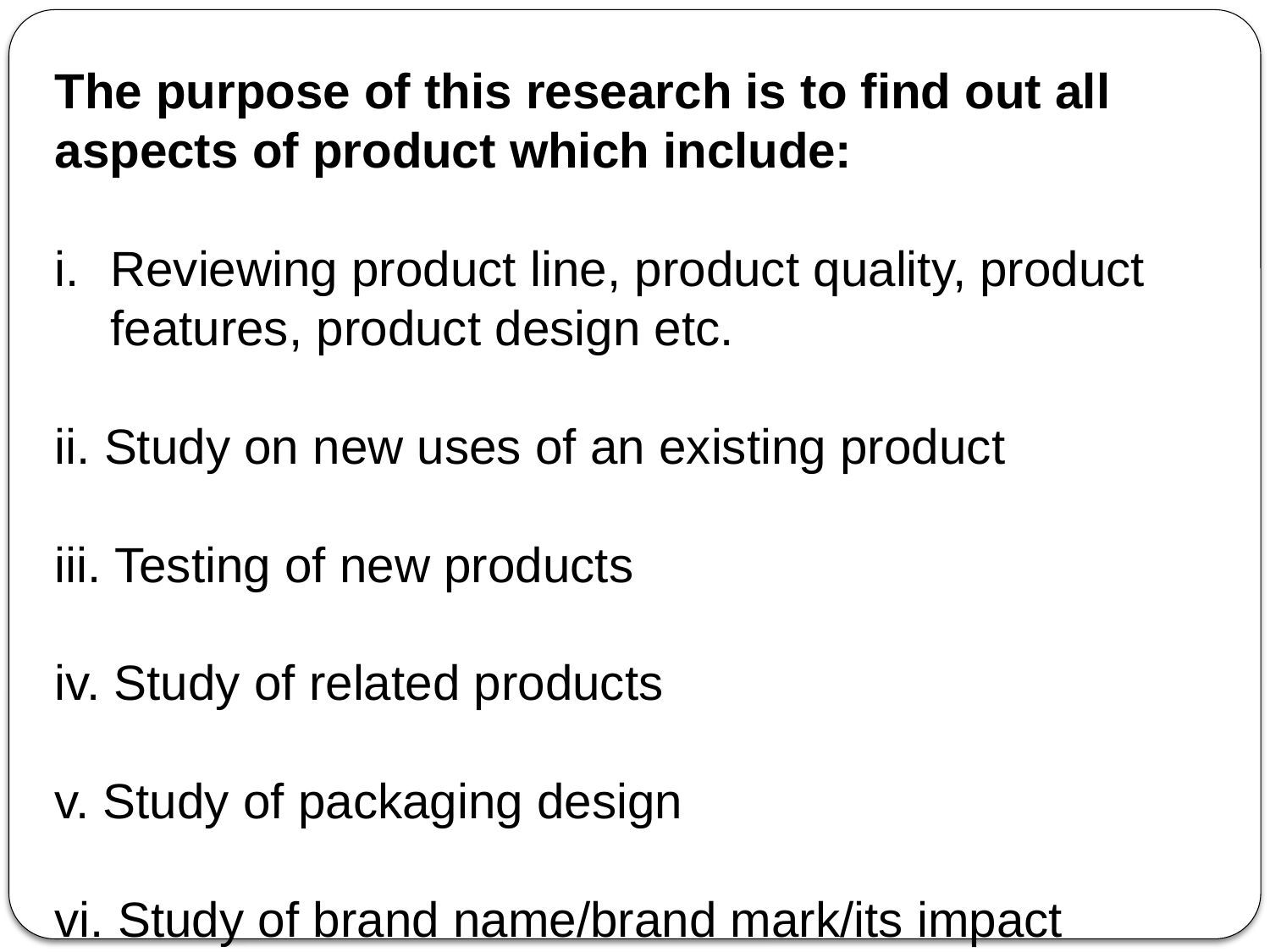

The purpose of this research is to find out all aspects of product which include:

Reviewing product line, product quality, product features, product design etc.

ii. Study on new uses of an existing product

iii. Testing of new products

iv. Study of related products

v. Study of packaging design

vi. Study of brand name/brand mark/its impact